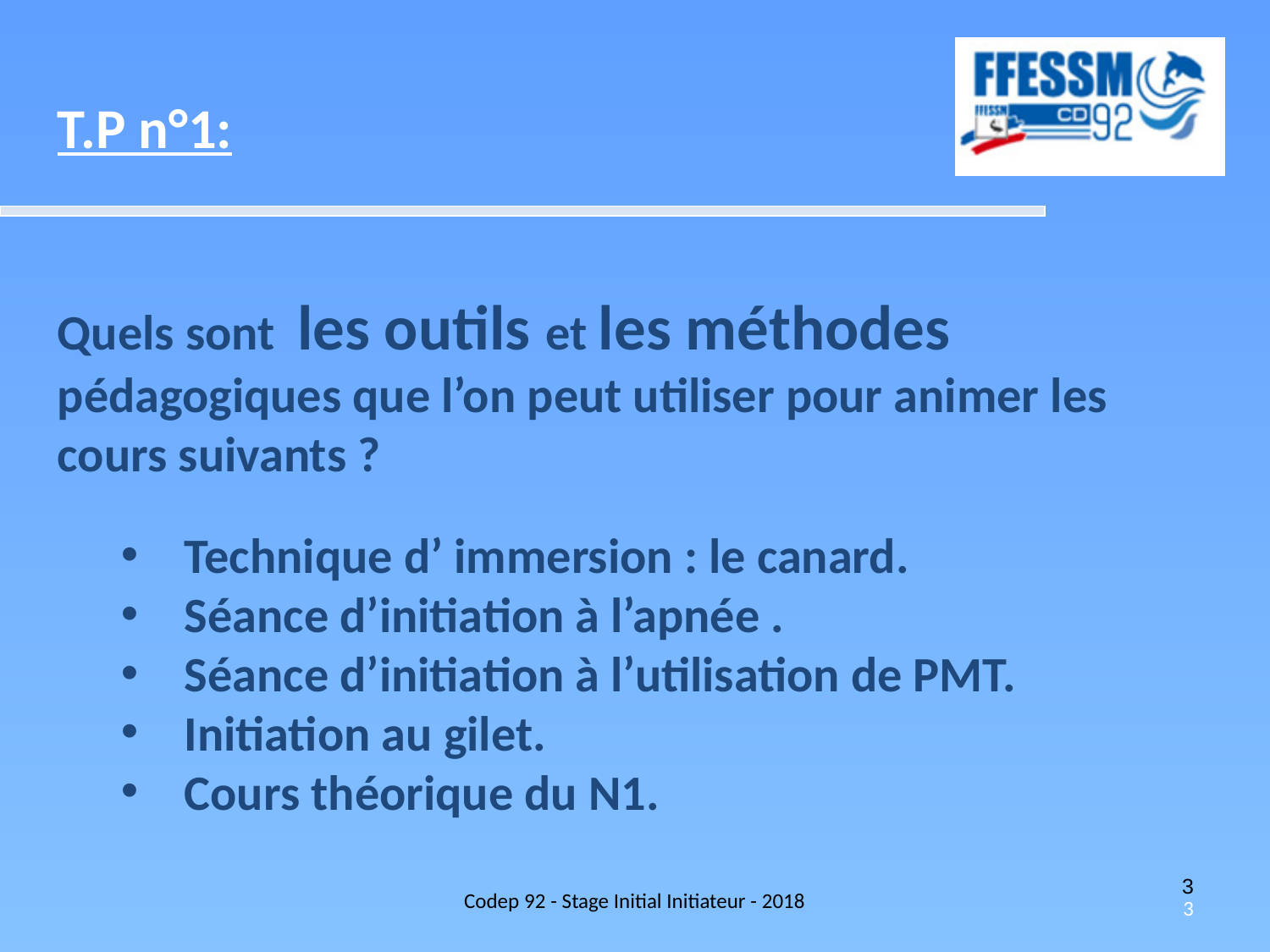

T.P n°1:

Quels sont  les outils et les méthodes pédagogiques que l’on peut utiliser pour animer les cours suivants ?

Technique d’ immersion : le canard.
Séance d’initiation à l’apnée .
Séance d’initiation à l’utilisation de PMT.
Initiation au gilet.
Cours théorique du N1.

Codep 92 - Stage Initial Initiateur - 2018
3
3